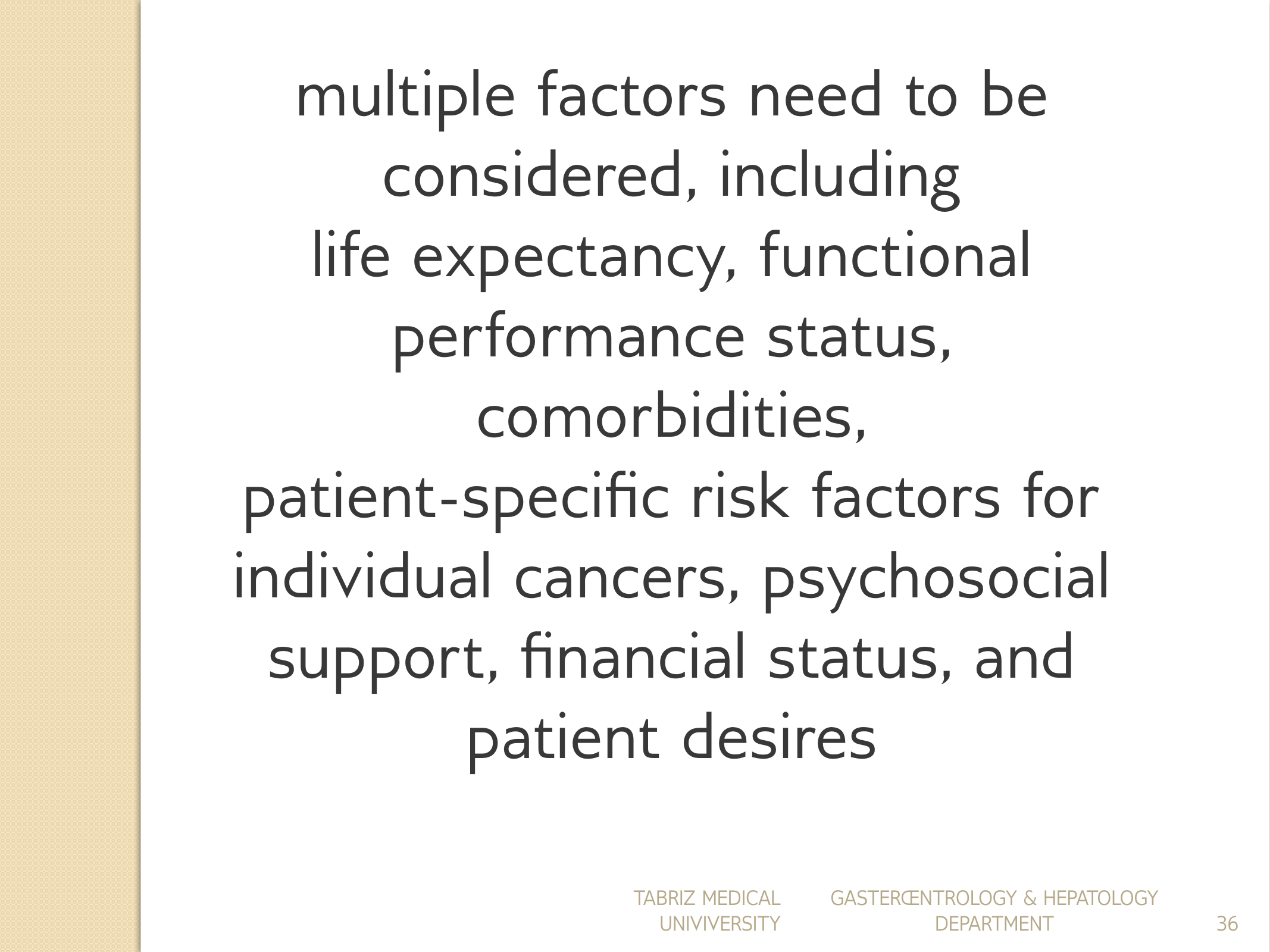

multiple factors need to be considered, including
life expectancy, functional performance status, comorbidities,
patient-specific risk factors for individual cancers, psychosocial
support, financial status, and patient desires
TABRIZ MEDICAL UNIVIVERSITY
GASTEROENTROLOGY & HEPATOLOGY DEPARTMENT
36